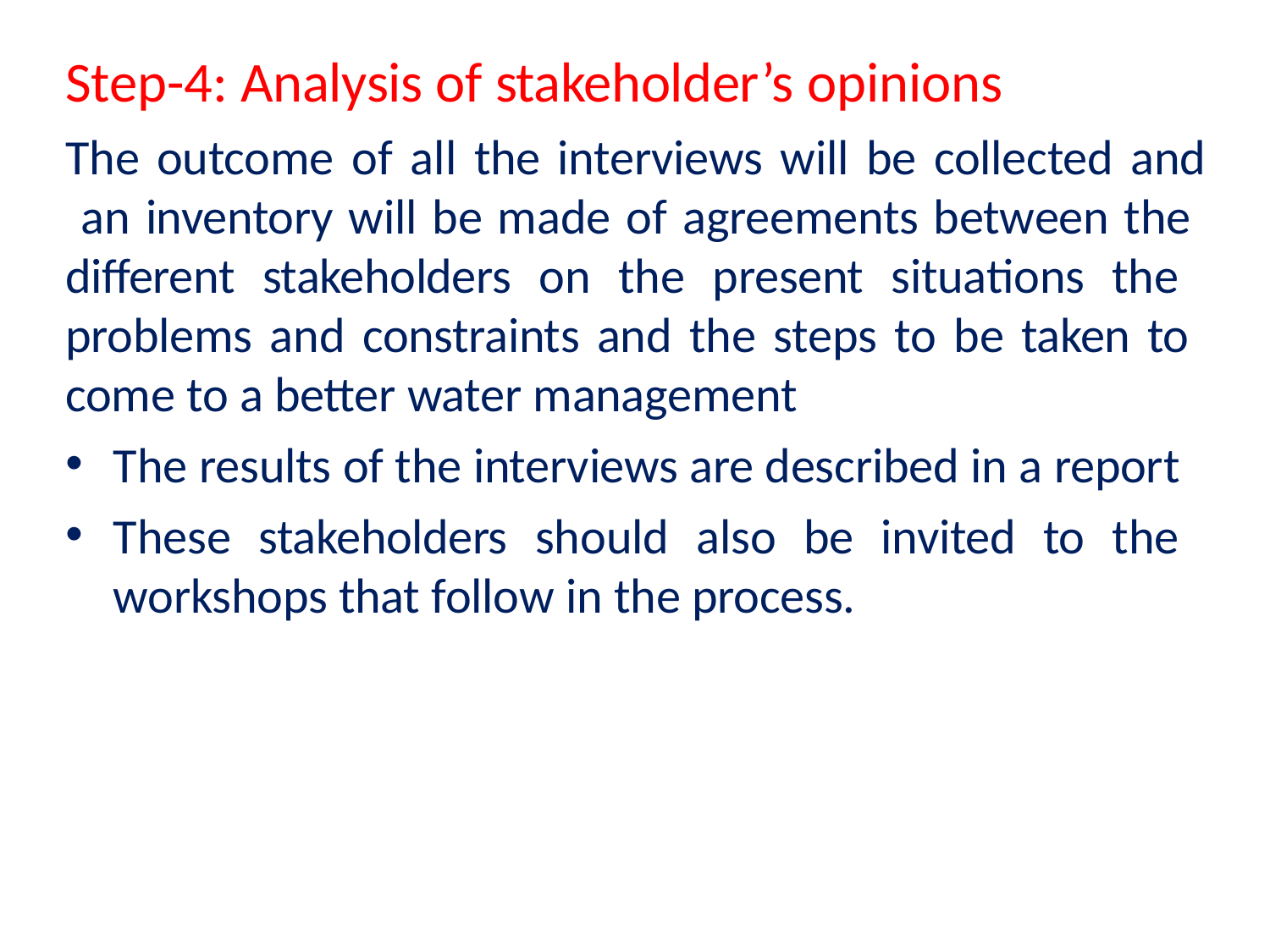

# Step-4: Analysis of stakeholder’s opinions
The outcome of all the interviews will be collected and  an inventory will be made of agreements between the  different stakeholders on the present situations the  problems and constraints and the steps to be taken to  come to a better water management
The results of the interviews are described in a report
These stakeholders should also be invited to the  workshops that follow in the process.